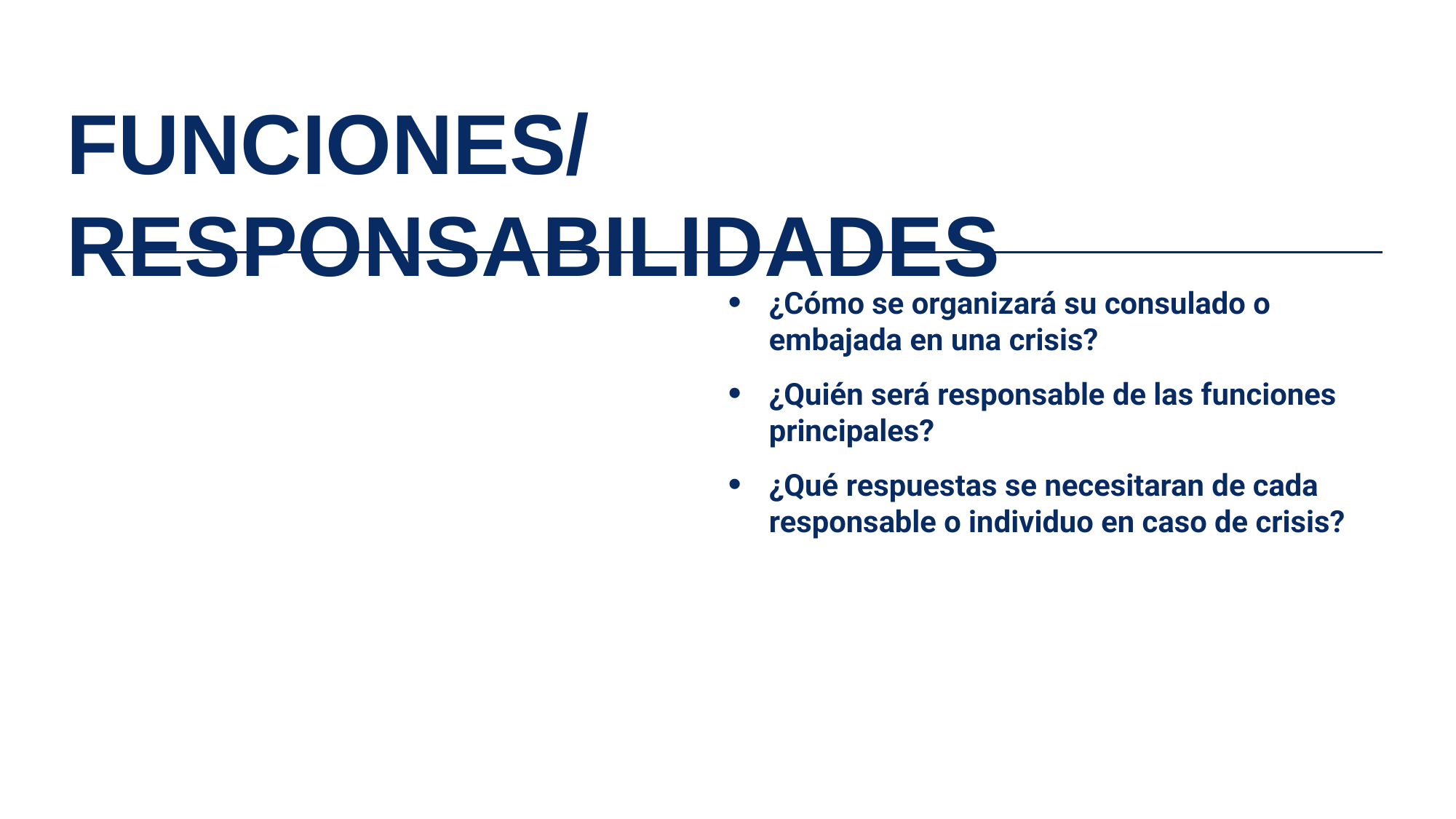

FUNCIONES/RESPONSABILIDADES
¿Cómo se organizará su consulado o embajada en una crisis?
¿Quién será responsable de las funciones principales?
¿Qué respuestas se necesitaran de cada responsable o individuo en caso de crisis?